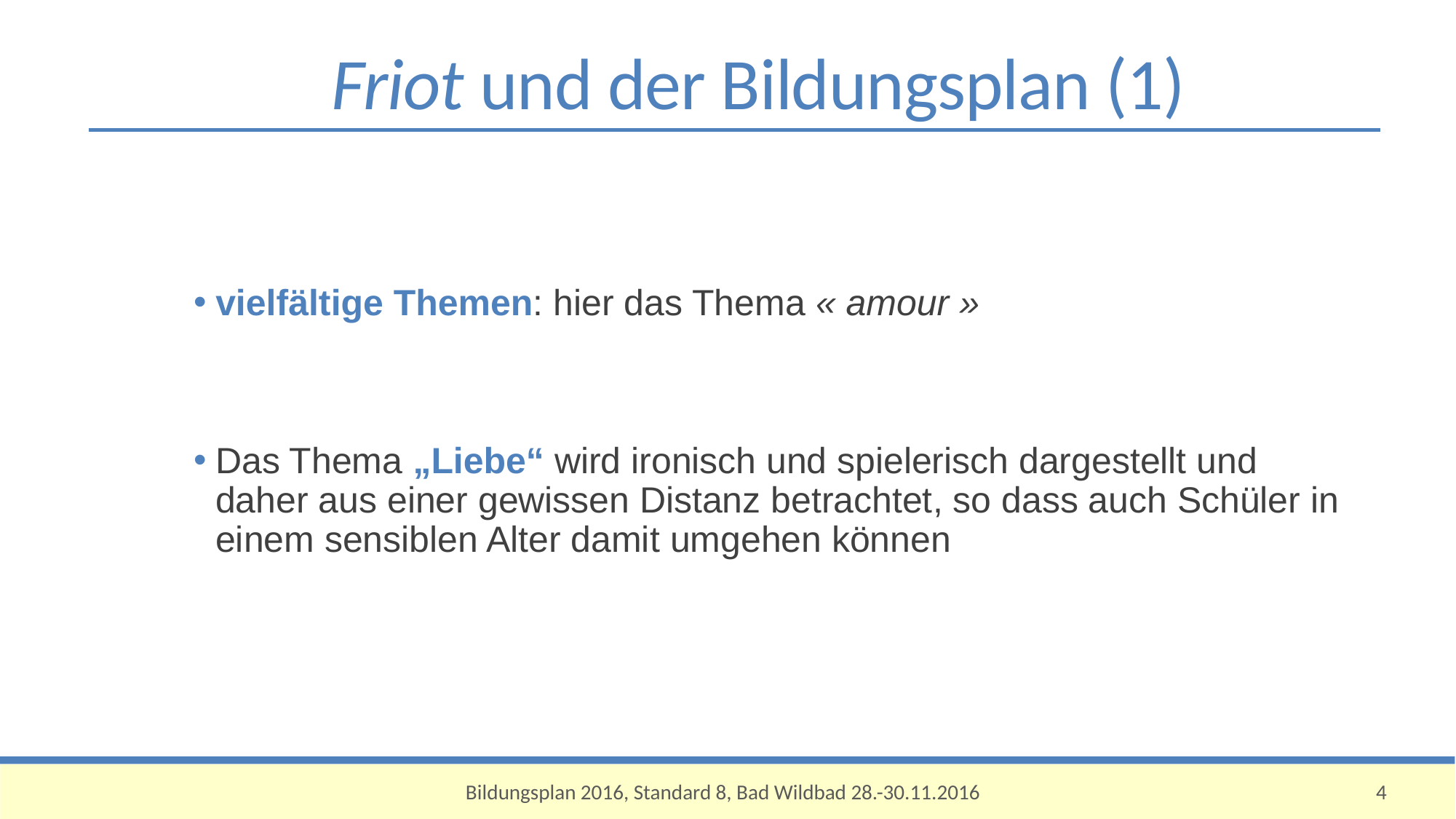

Friot und der Bildungsplan (1)

vielfältige Themen: hier das Thema « amour »

Das Thema „Liebe“ wird ironisch und spielerisch dargestellt und daher aus einer gewissen Distanz betrachtet, so dass auch Schüler in einem sensiblen Alter damit umgehen können